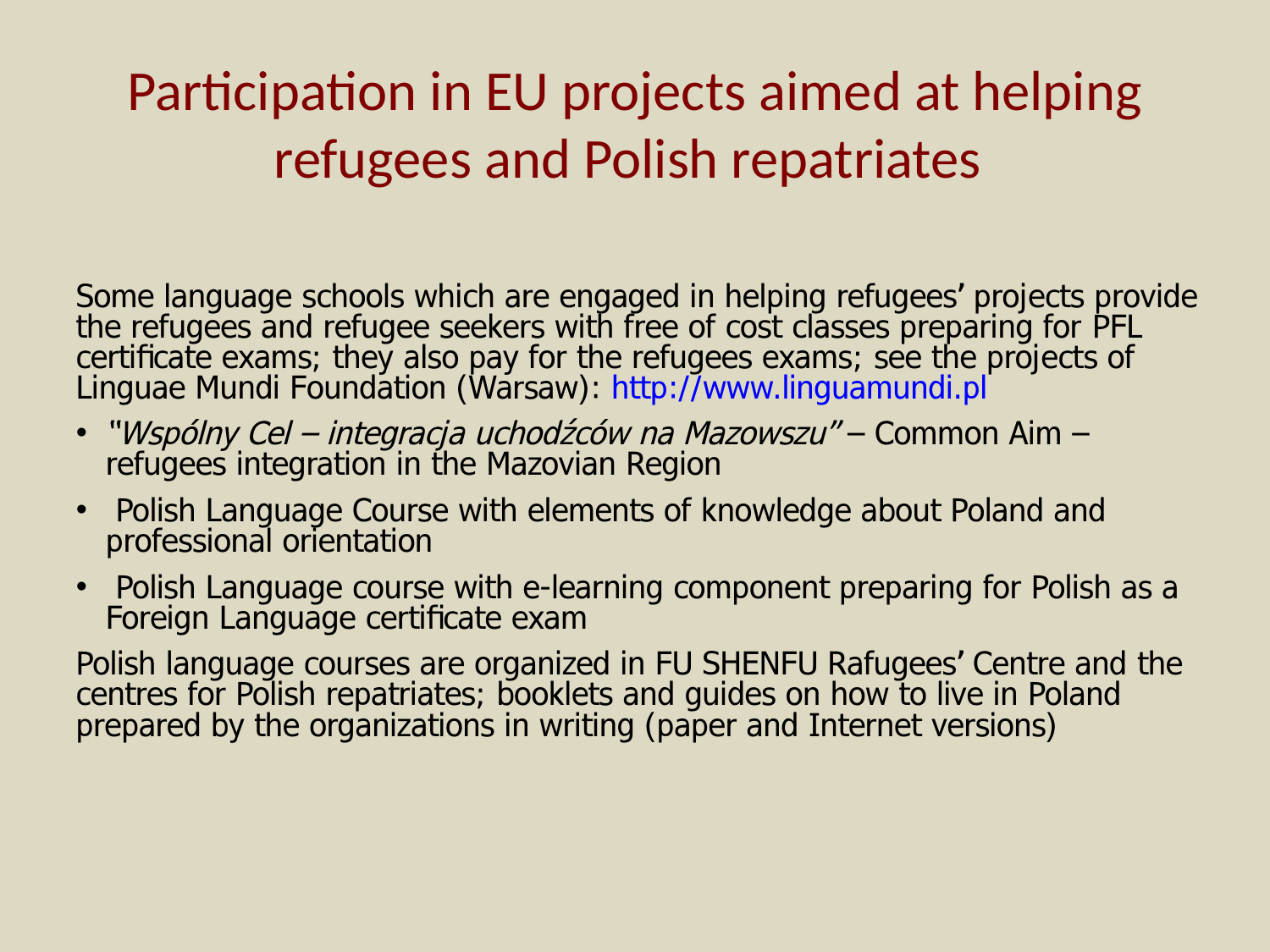

# Participation in EU projects aimed at helping refugees and Polish repatriates
Some language schools which are engaged in helping refugees’ projects provide the refugees and refugee seekers with free of cost classes preparing for PFL certificate exams; they also pay for the refugees exams; see the projects of Linguae Mundi Foundation (Warsaw): http://www.linguamundi.pl
“Wspólny Cel – integracja uchodźców na Mazowszu” – Common Aim – refugees integration in the Mazovian Region
 Polish Language Course with elements of knowledge about Poland and professional orientation
 Polish Language course with e-learning component preparing for Polish as a Foreign Language certificate exam
Polish language courses are organized in FU SHENFU Rafugees’ Centre and the centres for Polish repatriates; booklets and guides on how to live in Poland prepared by the organizations in writing (paper and Internet versions)